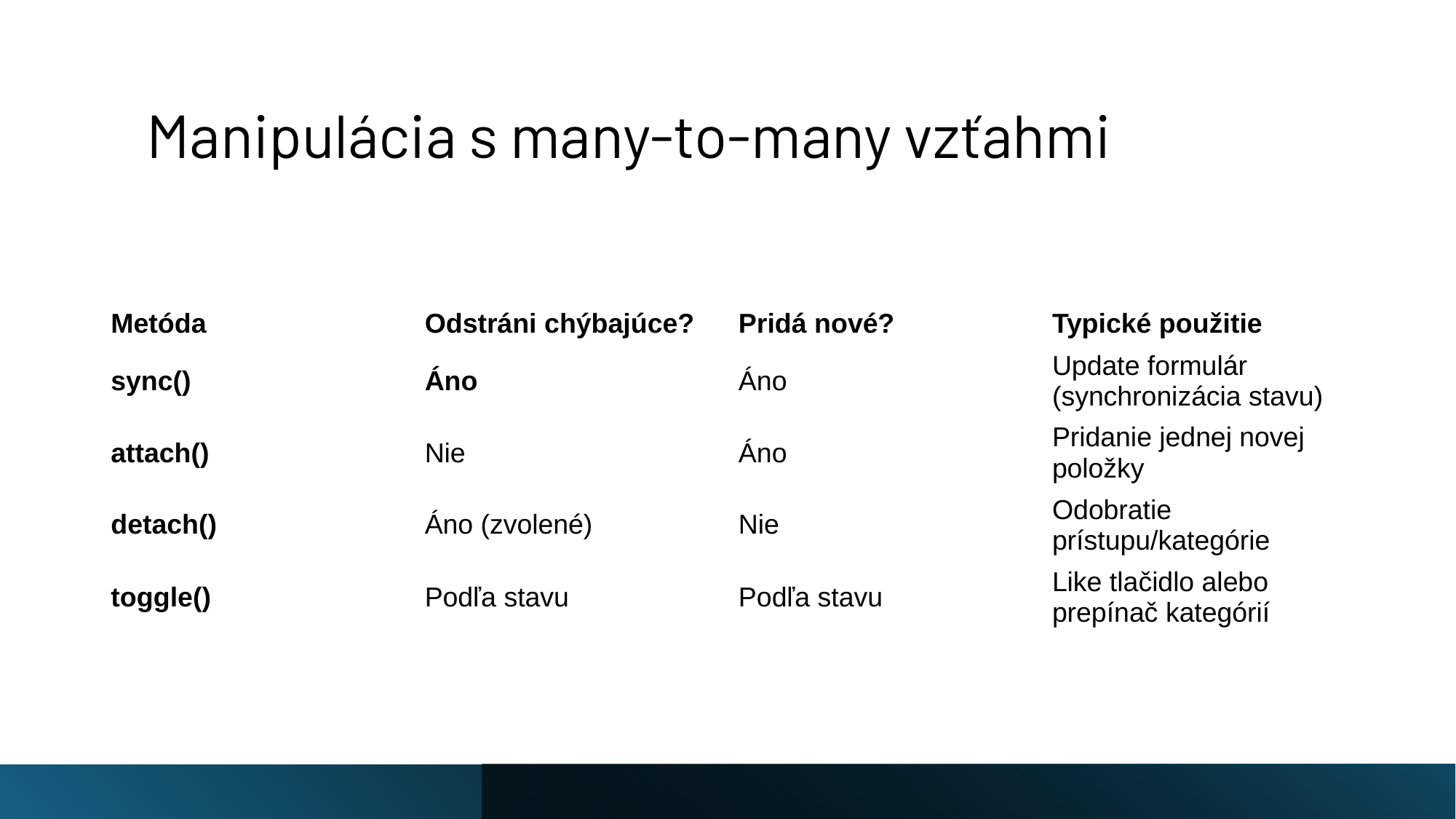

# Manipulácia s many-to-many vzťahmi

| Metóda | Odstráni chýbajúce? | Pridá nové? | Typické použitie |
| --- | --- | --- | --- |
| sync() | Áno | Áno | Update formulár (synchronizácia stavu) |
| attach() | Nie | Áno | Pridanie jednej novej položky |
| detach() | Áno (zvolené) | Nie | Odobratie prístupu/kategórie |
| toggle() | Podľa stavu | Podľa stavu | Like tlačidlo alebo prepínač kategórií |